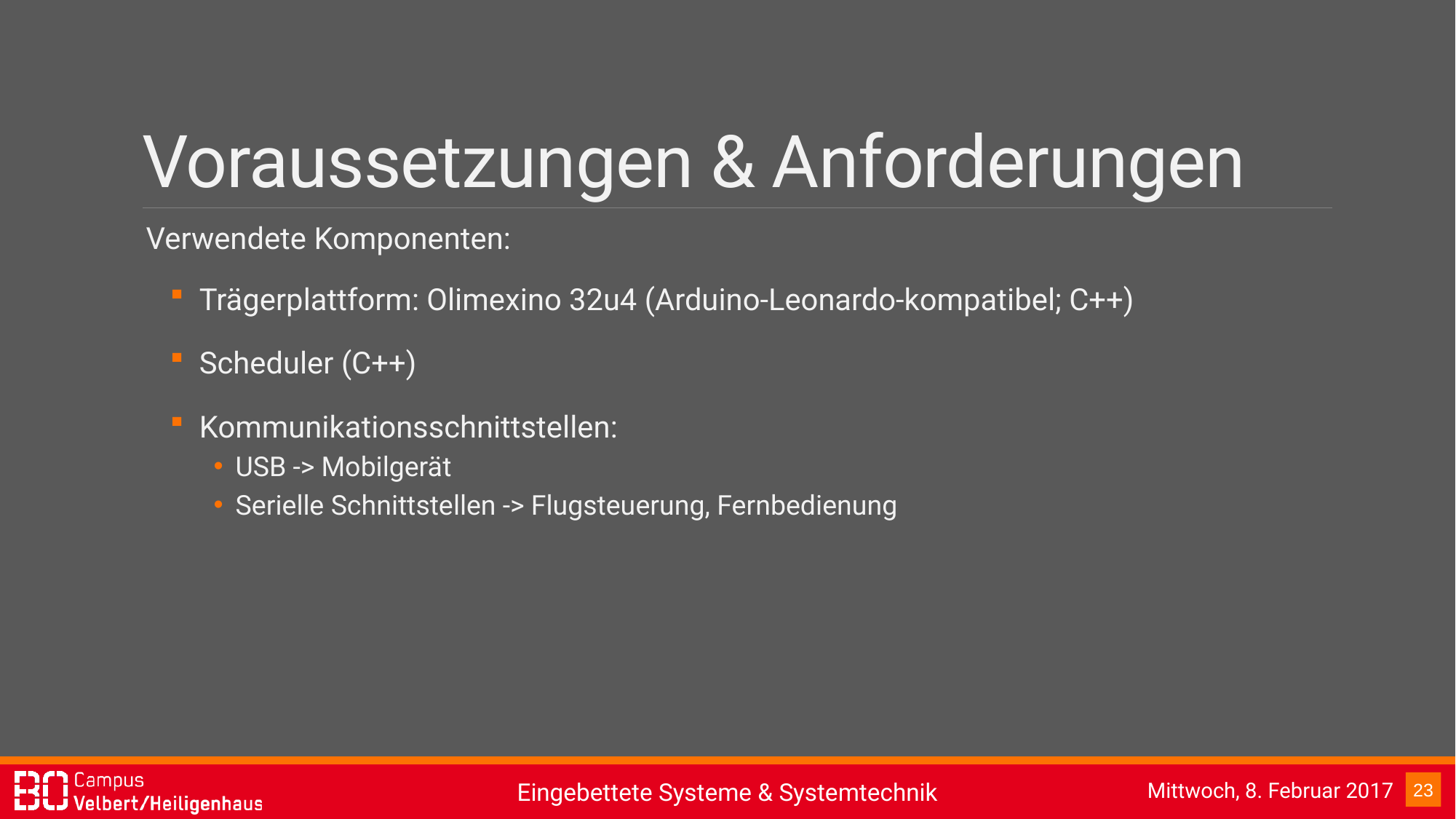

# Voraussetzungen & Anforderungen
Verwendete Komponenten:
 Trägerplattform: Olimexino 32u4 (Arduino-Leonardo-kompatibel; C++)
 Scheduler (C++)
 Kommunikationsschnittstellen:
USB -> Mobilgerät
Serielle Schnittstellen -> Flugsteuerung, Fernbedienung
Mittwoch, 8. Februar 2017
23